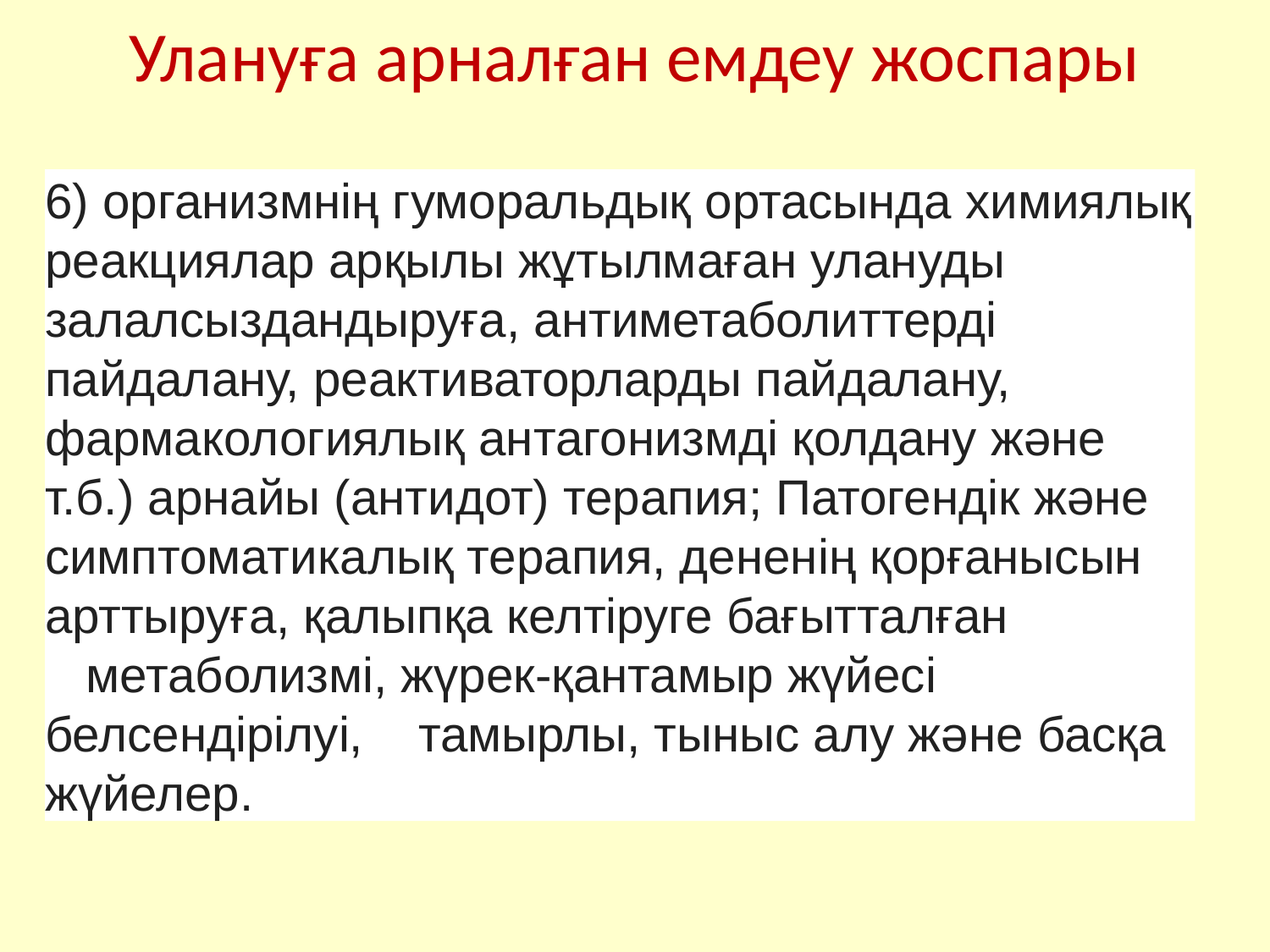

# Улануға арналған емдеу жоспары
6) организмнің гуморальдық ортасында химиялық реакциялар арқылы жұтылмаған улануды залалсыздандыруға, антиметаболиттерді пайдалану, реактиваторларды пайдалану, фармакологиялық антагонизмді қолдану және т.б.) арнайы (антидот) терапия; Патогендік және симптоматикалық терапия, дененің қорғанысын арттыруға, қалыпқа келтіруге бағытталған    метаболизмі, жүрек-қантамыр жүйесі белсендірілуі,    тамырлы, тыныс алу және басқа жүйелер.